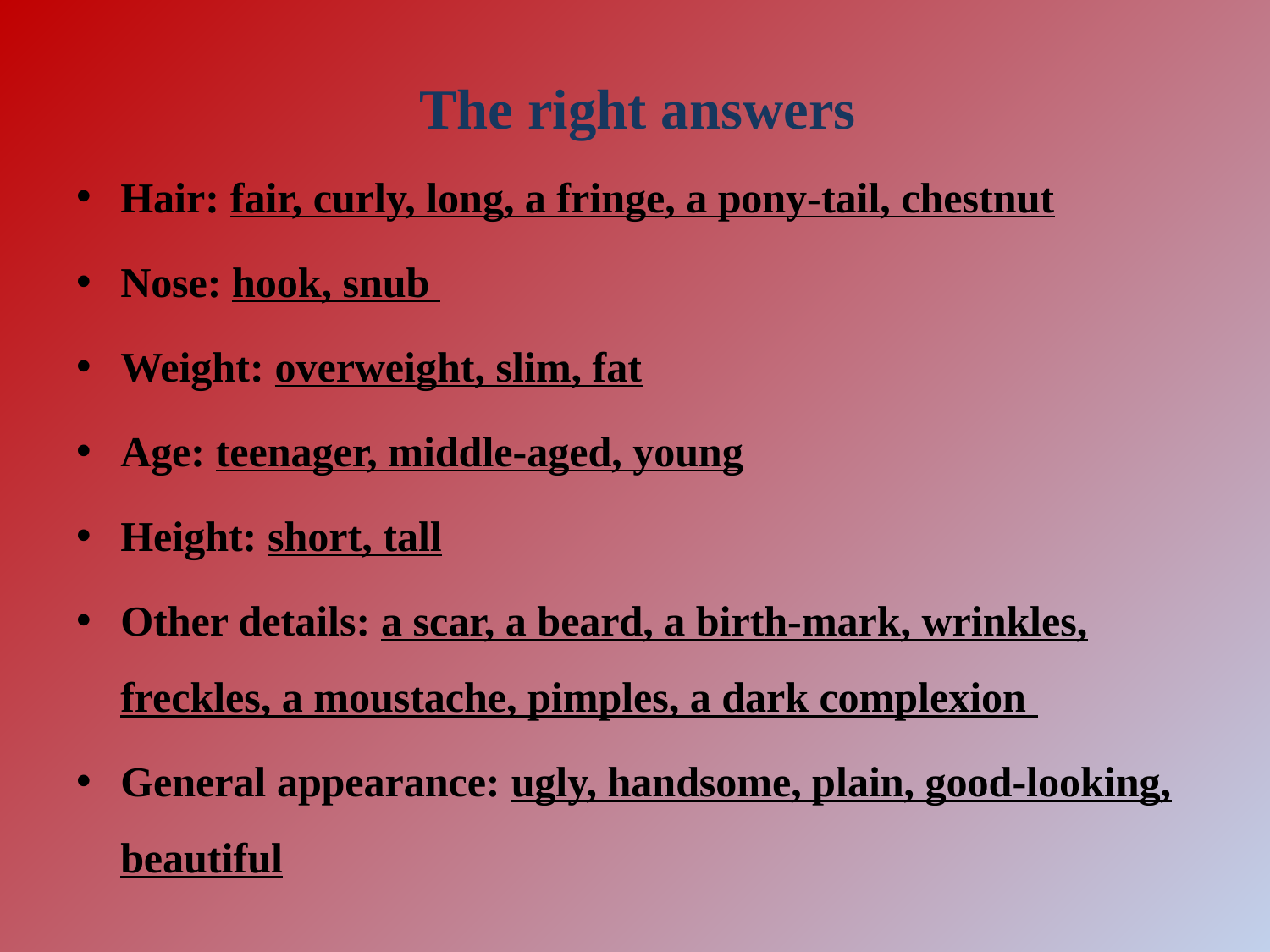

# The right answers
Hair: fair, curly, long, a fringe, a pony-tail, chestnut
Nose: hook, snub
Weight: overweight, slim, fat
Age: teenager, middle-aged, young
Height: short, tall
Other details: a scar, a beard, a birth-mark, wrinkles, freckles, a moustache, pimples, a dark complexion
General appearance: ugly, handsome, plain, good-looking, beautiful